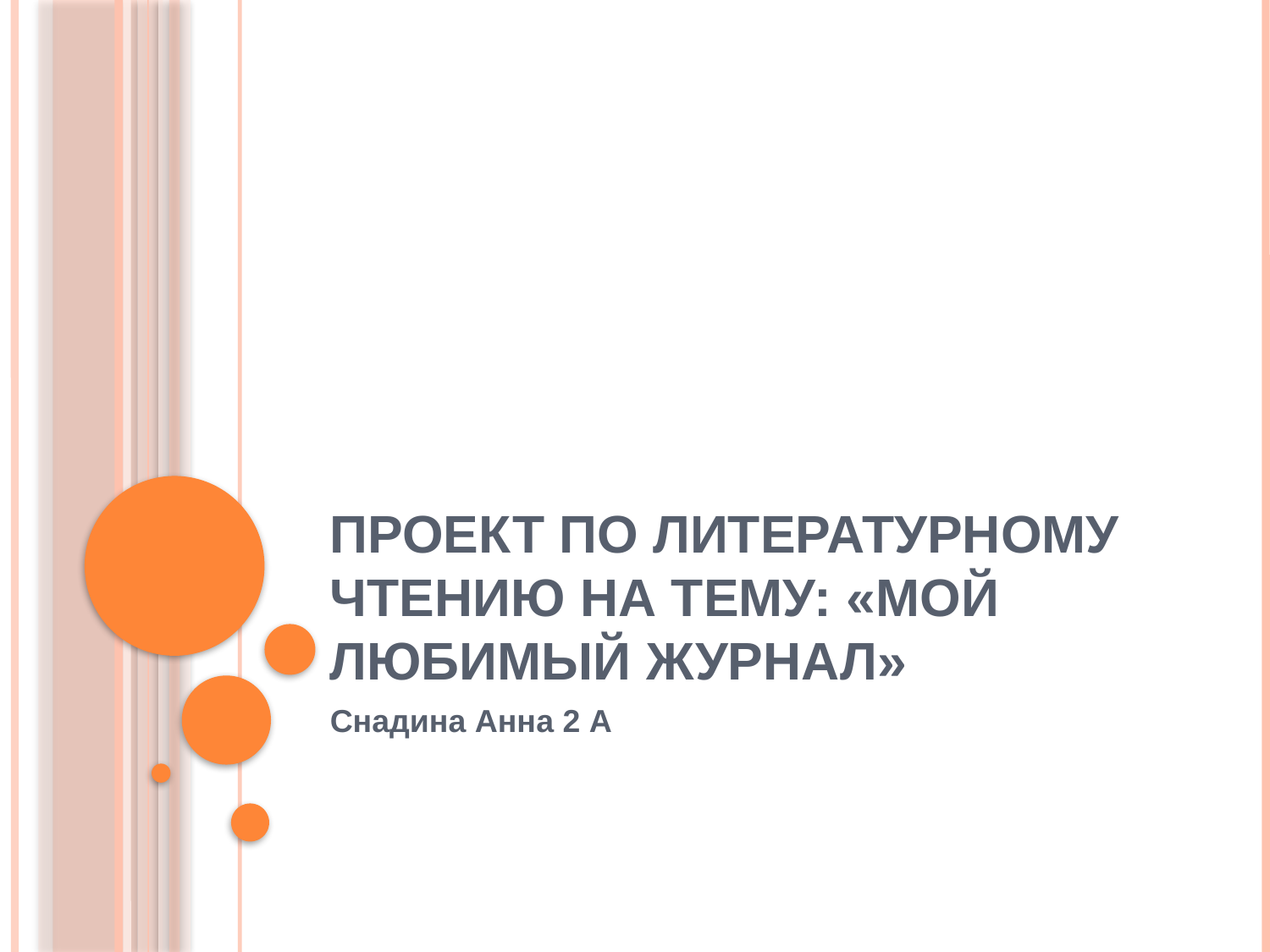

# Проект по литературному чтению на тему: «Мой любимый журнал»
Снадина Анна 2 А